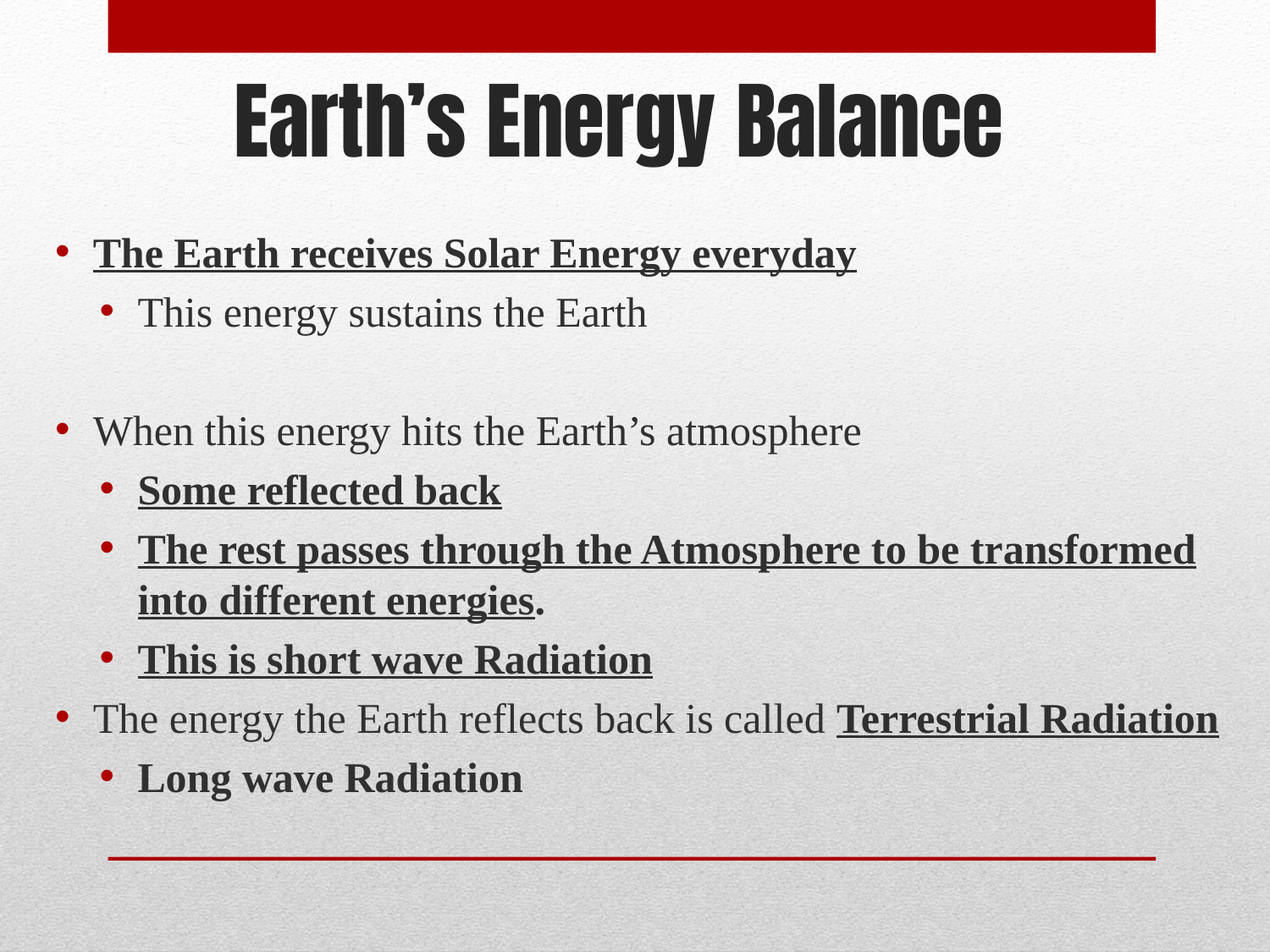

Earth’s Energy Balance
The Earth receives Solar Energy everyday
This energy sustains the Earth

When this energy hits the Earth’s atmosphere
Some reflected back
The rest passes through the Atmosphere to be transformed into different energies.
This is short wave Radiation
The energy the Earth reflects back is called Terrestrial Radiation
Long wave Radiation